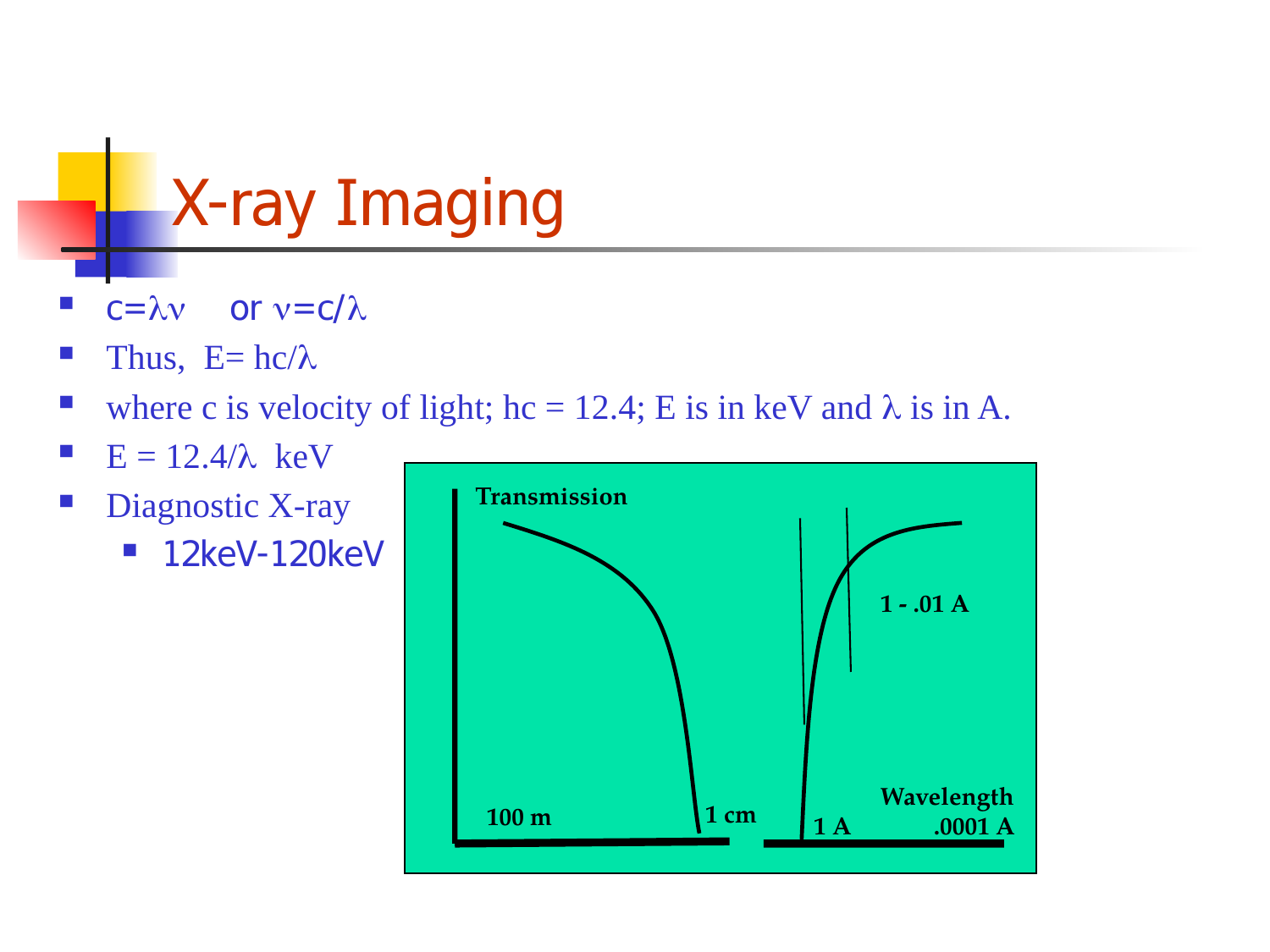

X-ray Imaging
c=λν    or ν=c/λ
Thus,  E= hc/λ
where c is velocity of light; hc = 12.4; E is in keV and λ is in A.
E = 12.4/λ  keV
Diagnostic X-ray
12keV-120keV

Transmission

1 - .01 A
Wavelength
1 cm
100 m
1 A
.0001 A